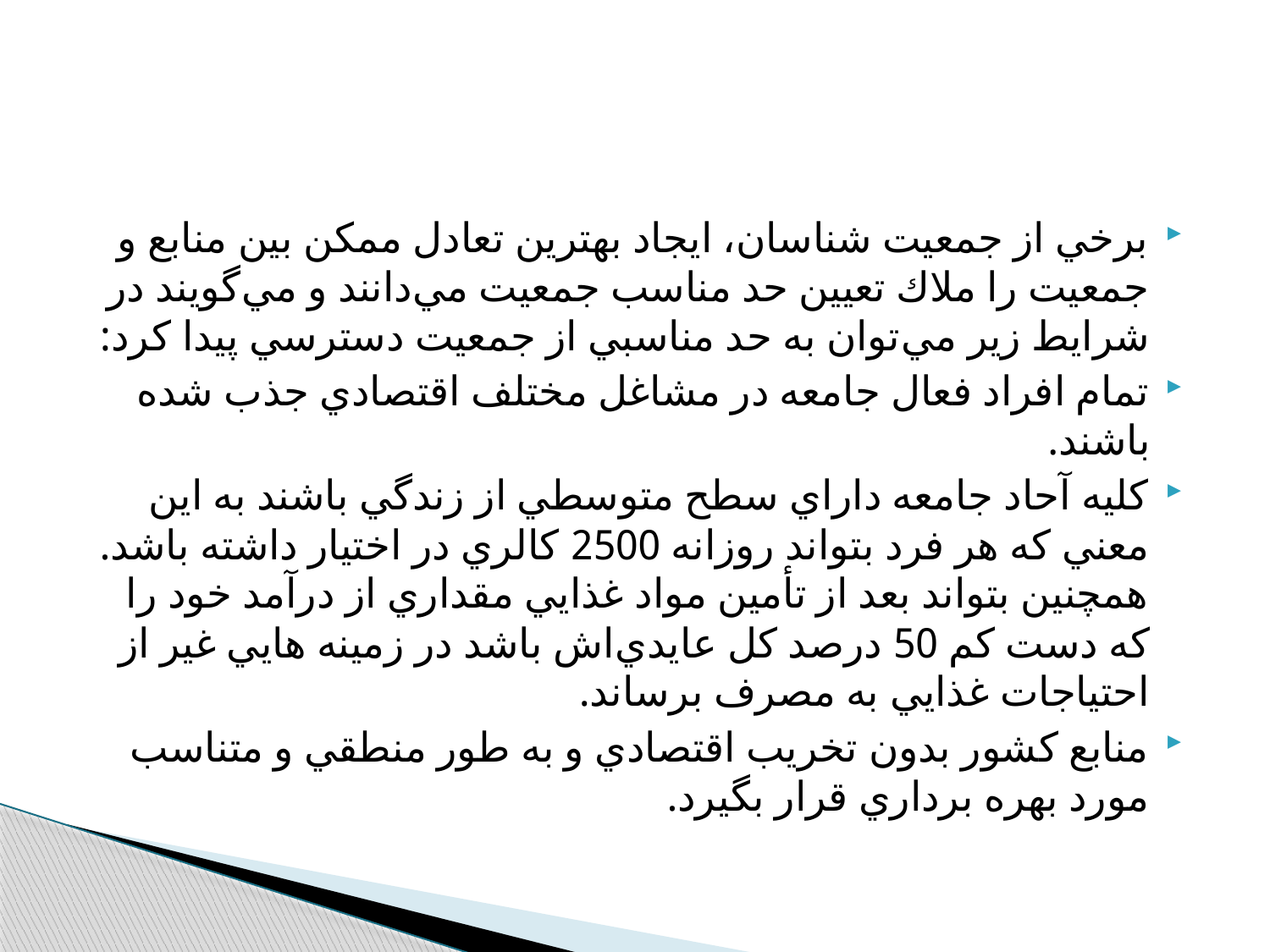

#
برخي از جمعيت شناسان، ايجاد بهترين تعادل ممكن بين منابع و جمعيت را ملاك تعيين حد مناسب جمعيت مي‌دانند و مي‌گويند در شرايط زير مي‌توان به حد مناسبي از جمعيت دسترسي پيدا كرد‌:
تمام افراد فعال جامعه در مشاغل مختلف اقتصادي جذب شده باشند.
كليه آحاد جامعه داراي سطح متوسطي از زندگي باشند به اين معني كه هر فرد بتواند روزانه 2500 كالري در اختيار داشته باشد. همچنين بتواند بعد از تأمين مواد غذايي مقداري از درآمد خود را كه دست كم 50 درصد كل عايدي‌اش باشد در زمينه هايي غير از احتياجات غذايي به مصرف برساند‌.
منابع كشور بدون تخريب اقتصادي و به طور منطقي و متناسب مورد بهره برداري قرار بگيرد.